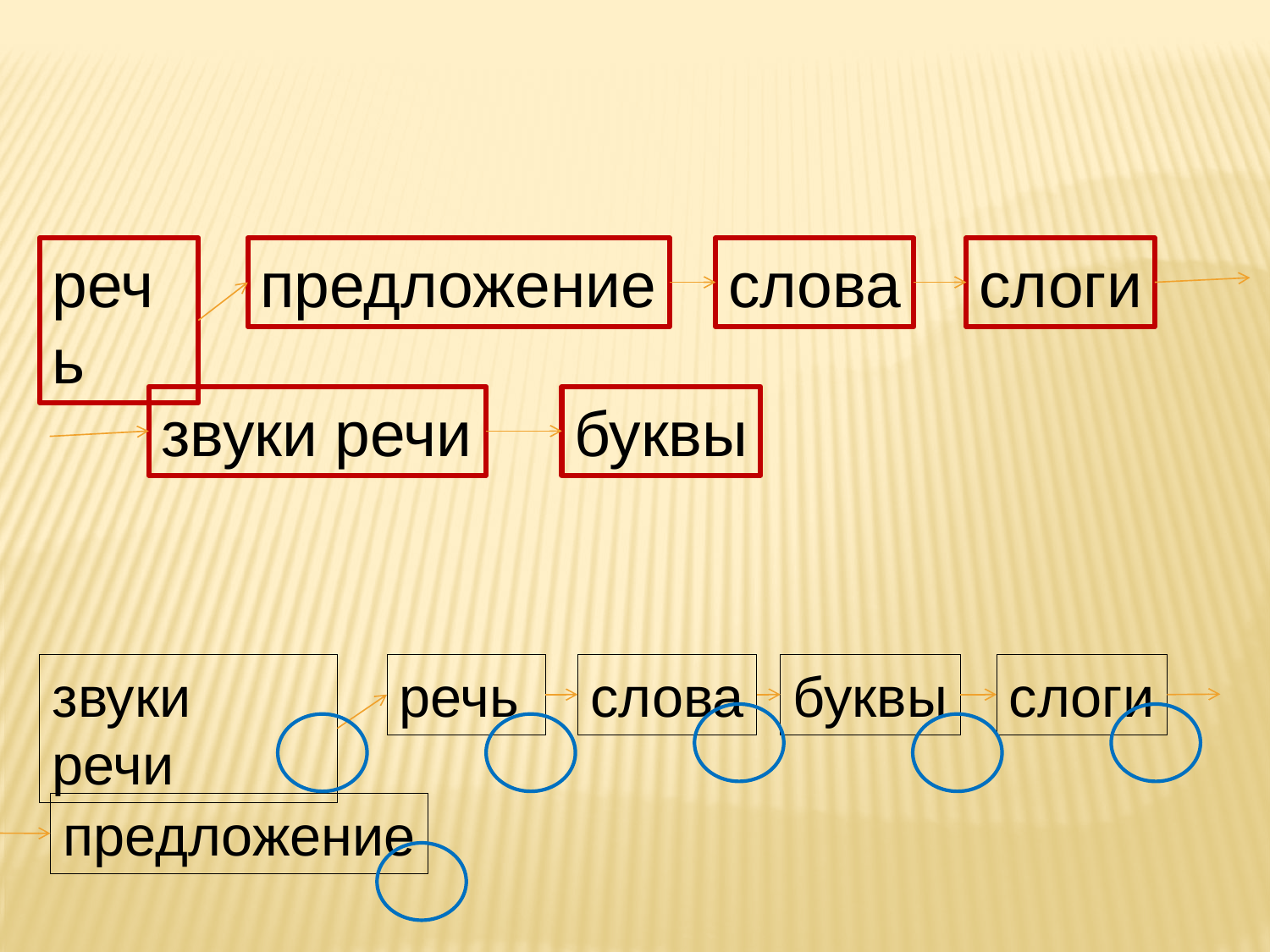

речь
предложение
слова
слоги
звуки речи
буквы
звуки речи
речь
слова
буквы
слоги

предложение